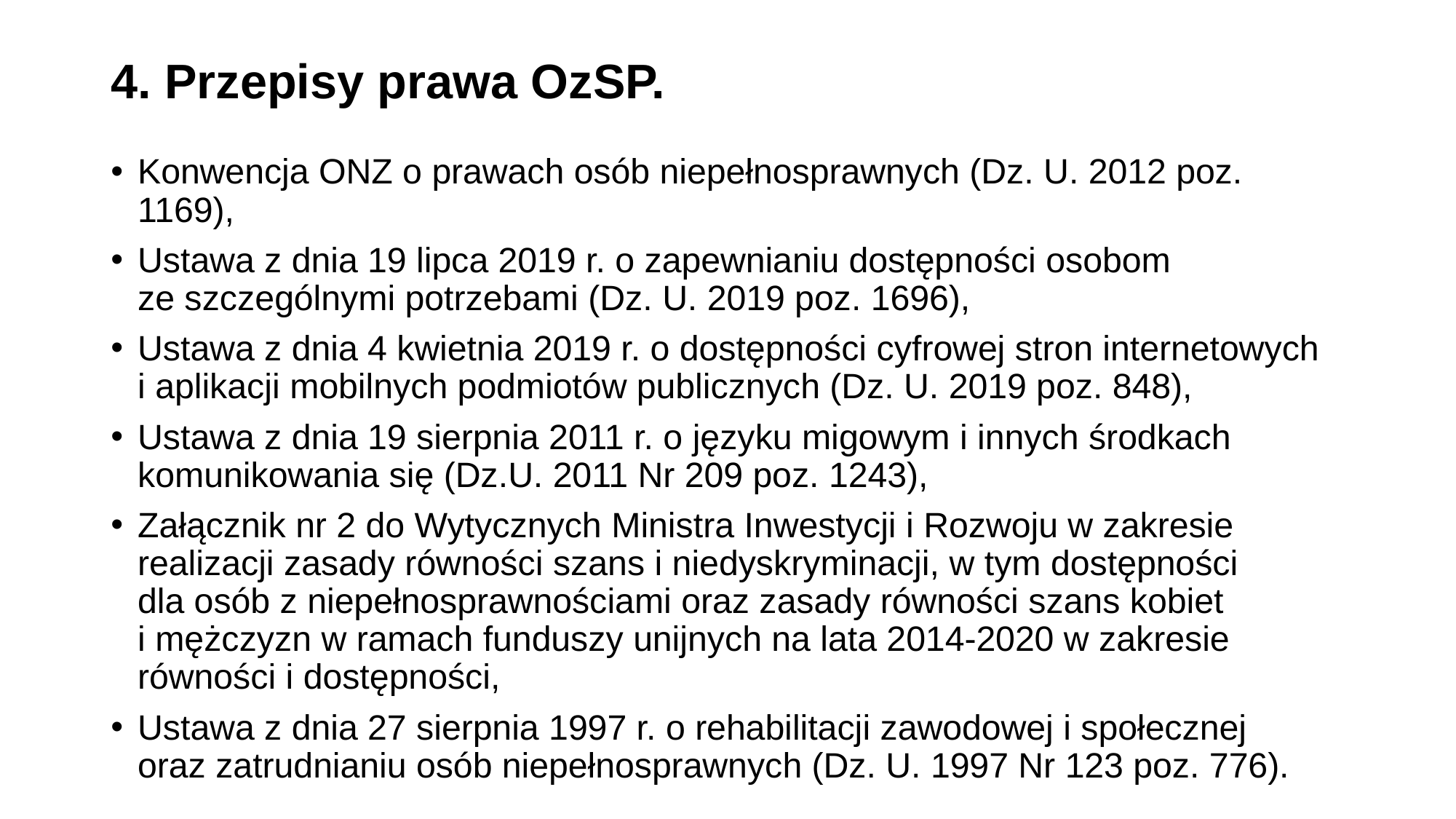

# 4. Przepisy prawa OzSP.
Konwencja ONZ o prawach osób niepełnosprawnych (Dz. U. 2012 poz. 1169),
Ustawa z dnia 19 lipca 2019 r. o zapewnianiu dostępności osobom
ze szczególnymi potrzebami (Dz. U. 2019 poz. 1696),
Ustawa z dnia 4 kwietnia 2019 r. o dostępności cyfrowej stron internetowych i aplikacji mobilnych podmiotów publicznych (Dz. U. 2019 poz. 848),
Ustawa z dnia 19 sierpnia 2011 r. o języku migowym i innych środkach komunikowania się (Dz.U. 2011 Nr 209 poz. 1243),
Załącznik nr 2 do Wytycznych Ministra Inwestycji i Rozwoju w zakresie realizacji zasady równości szans i niedyskryminacji, w tym dostępności
dla osób z niepełnosprawnościami oraz zasady równości szans kobiet i mężczyzn w ramach funduszy unijnych na lata 2014-2020 w zakresie równości i dostępności,
Ustawa z dnia 27 sierpnia 1997 r. o rehabilitacji zawodowej i społecznej
oraz zatrudnianiu osób niepełnosprawnych (Dz. U. 1997 Nr 123 poz. 776).